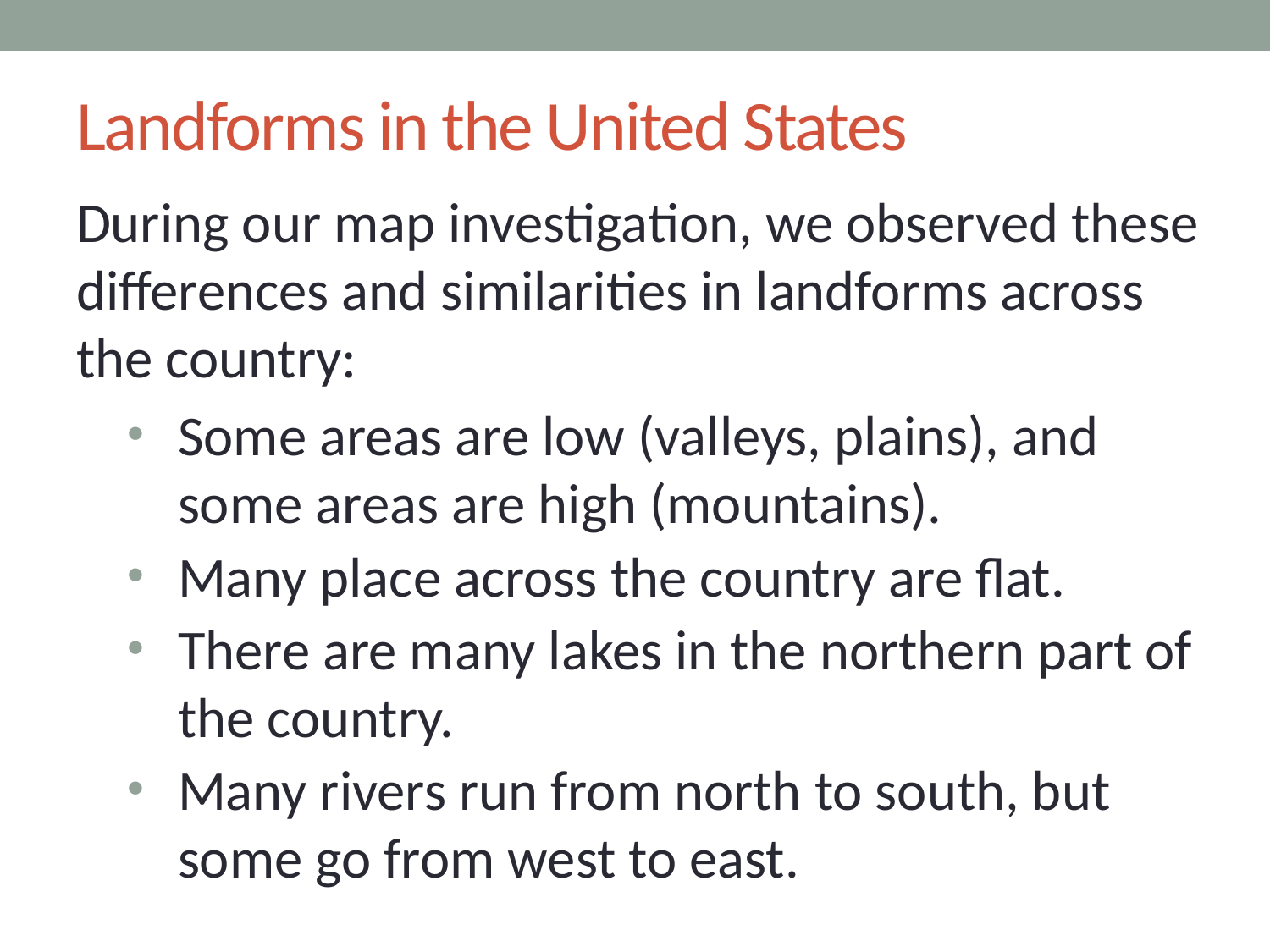

# Landforms in the United States
During our map investigation, we observed these differences and similarities in landforms across the country:
Some areas are low (valleys, plains), and some areas are high (mountains).
Many place across the country are flat.
There are many lakes in the northern part of
the country.
Many rivers run from north to south, but some go from west to east.